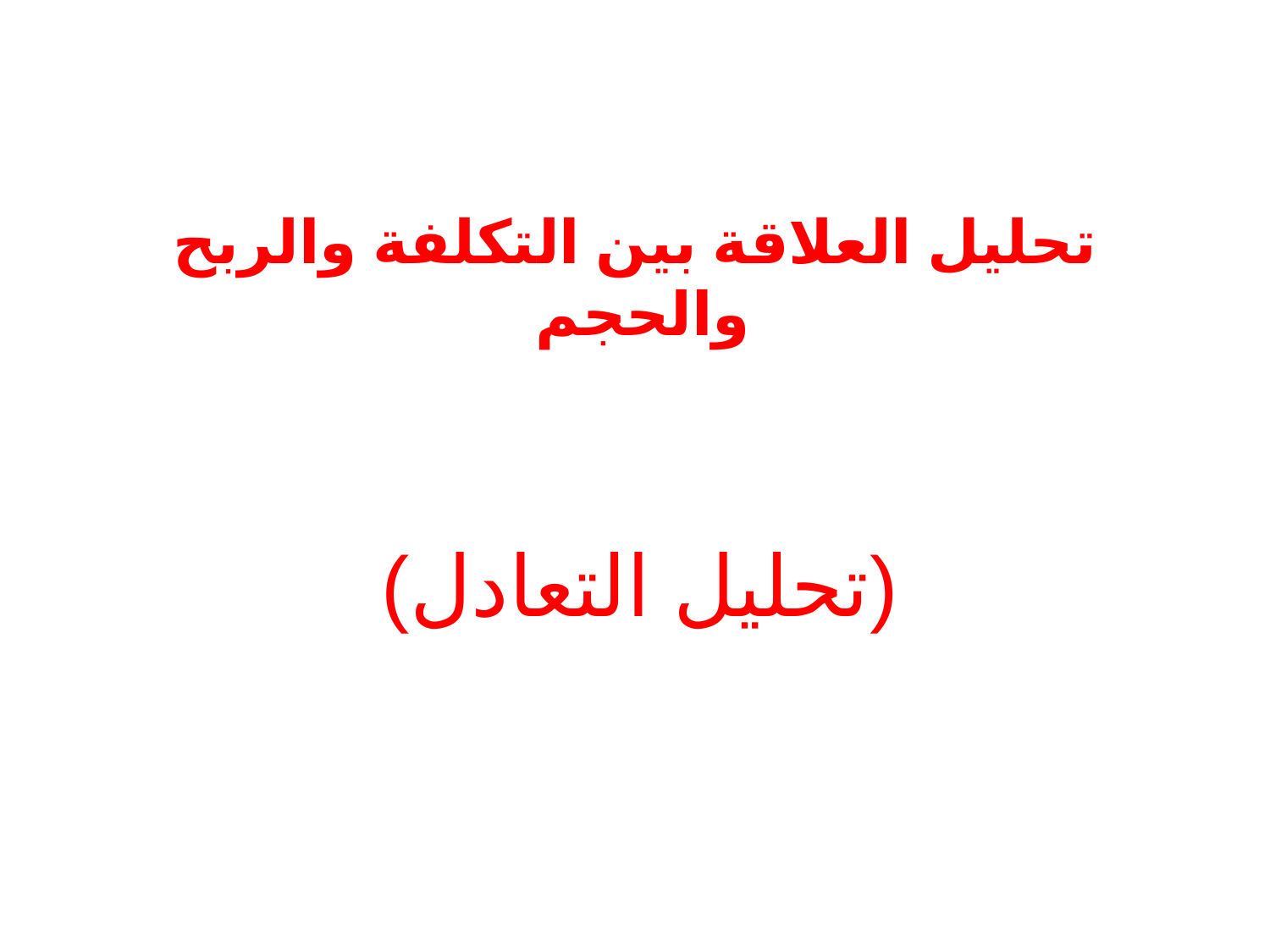

تحليل العلاقة بين التكلفة والربح والحجم
# (تحليل التعادل)